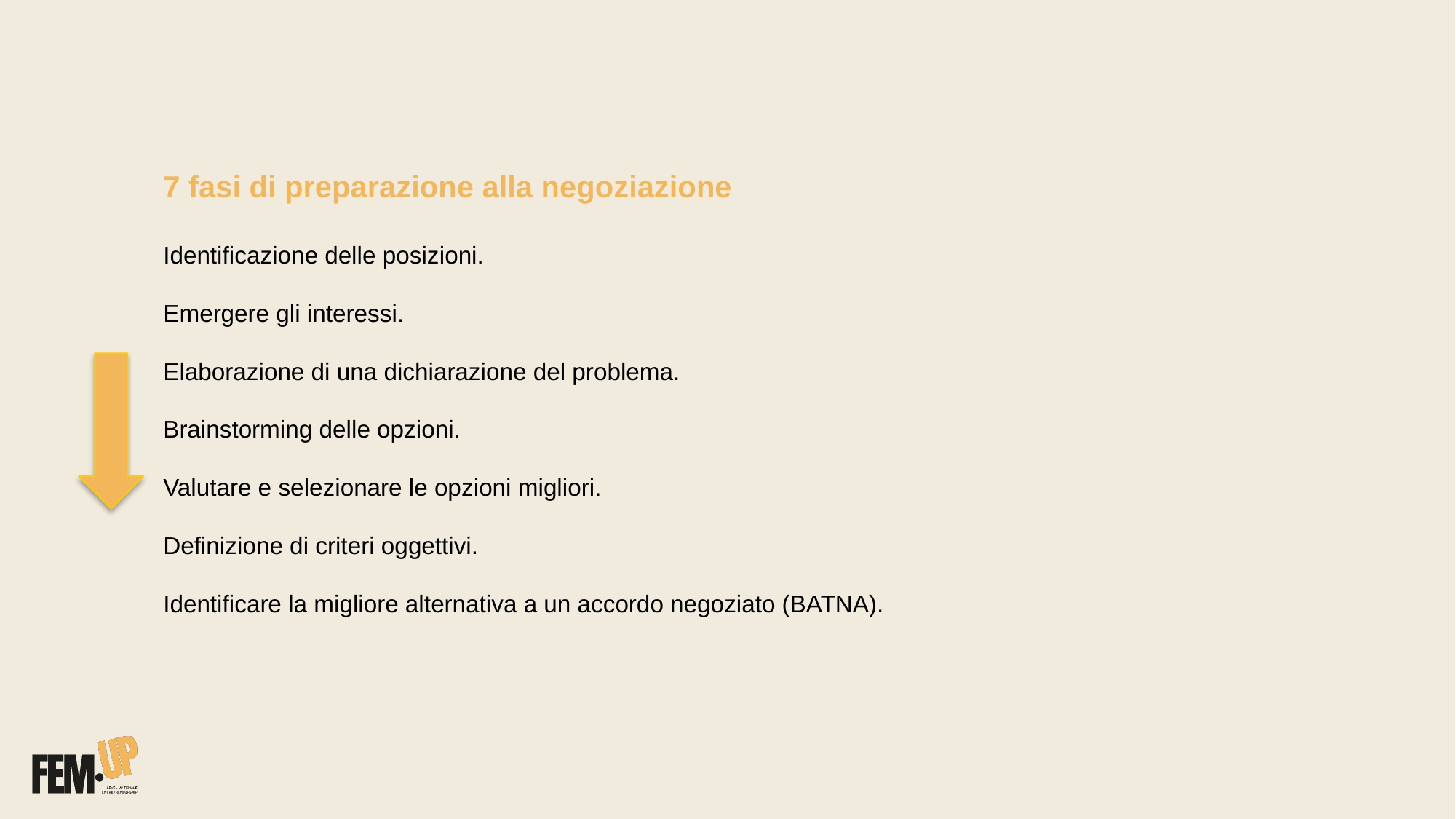

# 7 fasi di preparazione alla negoziazione Identificazione delle posizioni. Emergere gli interessi. Elaborazione di una dichiarazione del problema. Brainstorming delle opzioni. Valutare e selezionare le opzioni migliori. Definizione di criteri oggettivi. Identificare la migliore alternativa a un accordo negoziato (BATNA).